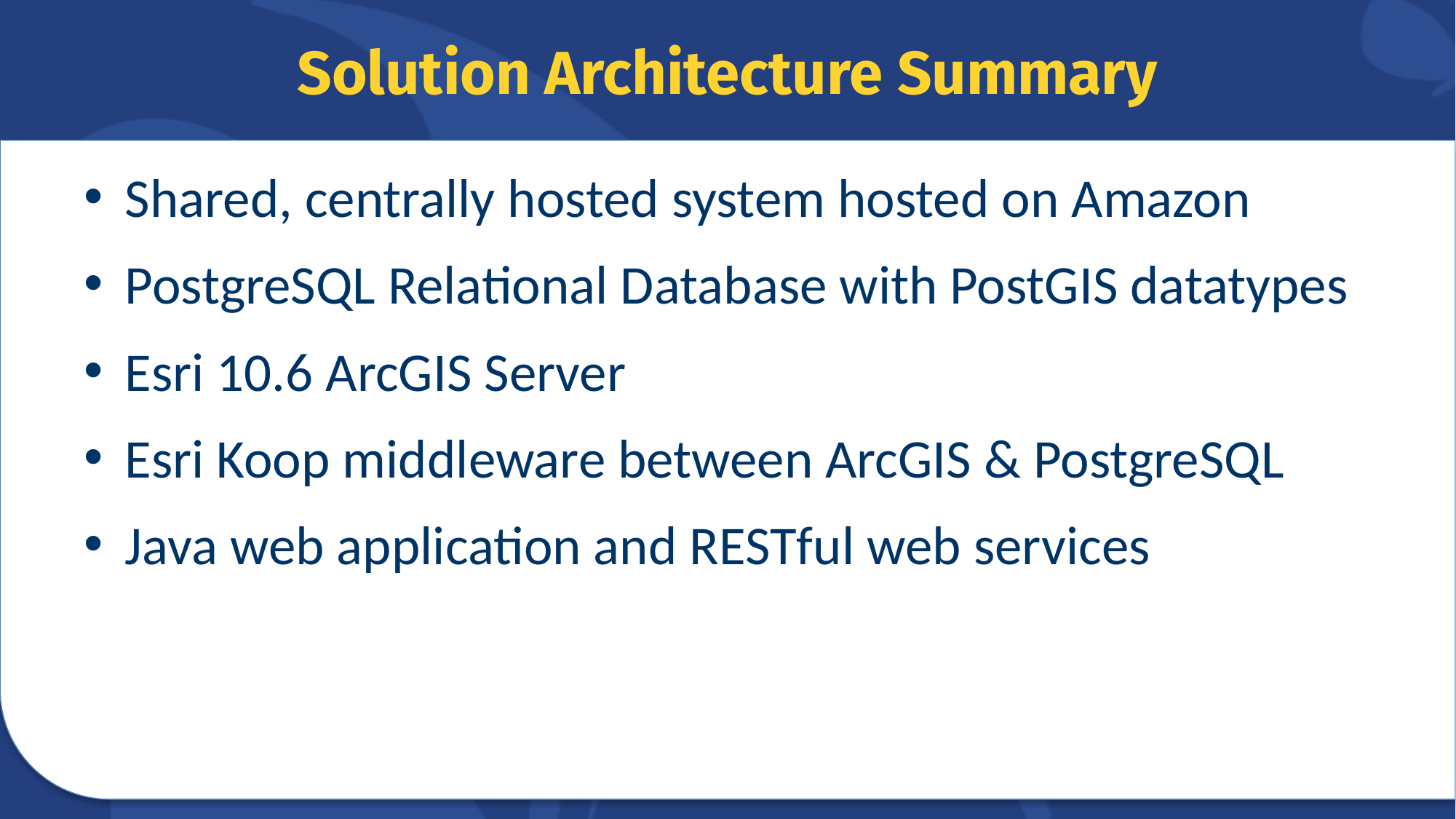

# Solution Architecture Summary
Shared, centrally hosted system hosted on Amazon
PostgreSQL Relational Database with PostGIS datatypes
Esri 10.6 ArcGIS Server
Esri Koop middleware between ArcGIS & PostgreSQL
Java web application and RESTful web services